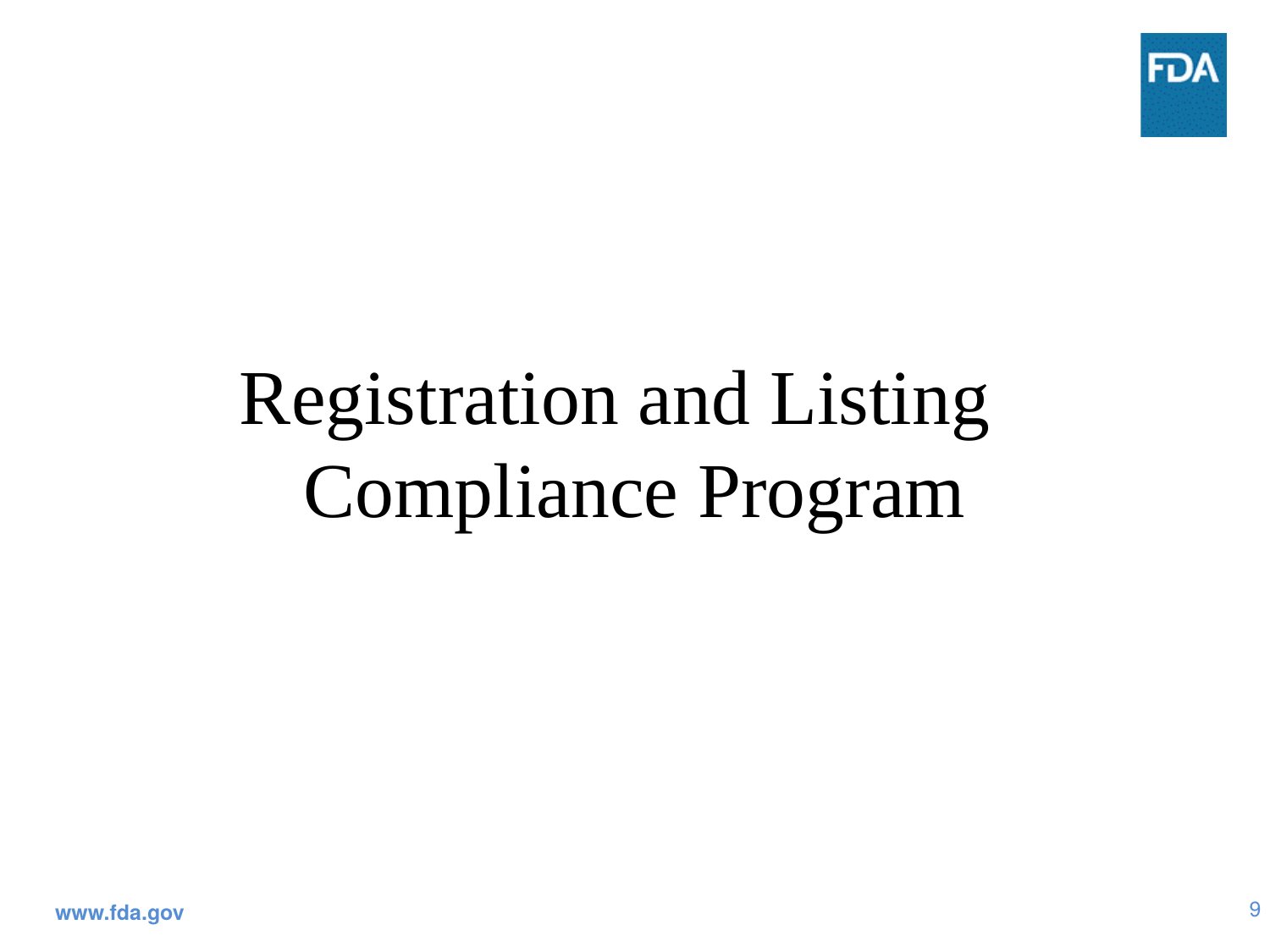

# Registration and Listing Compliance Program
www.fda.gov